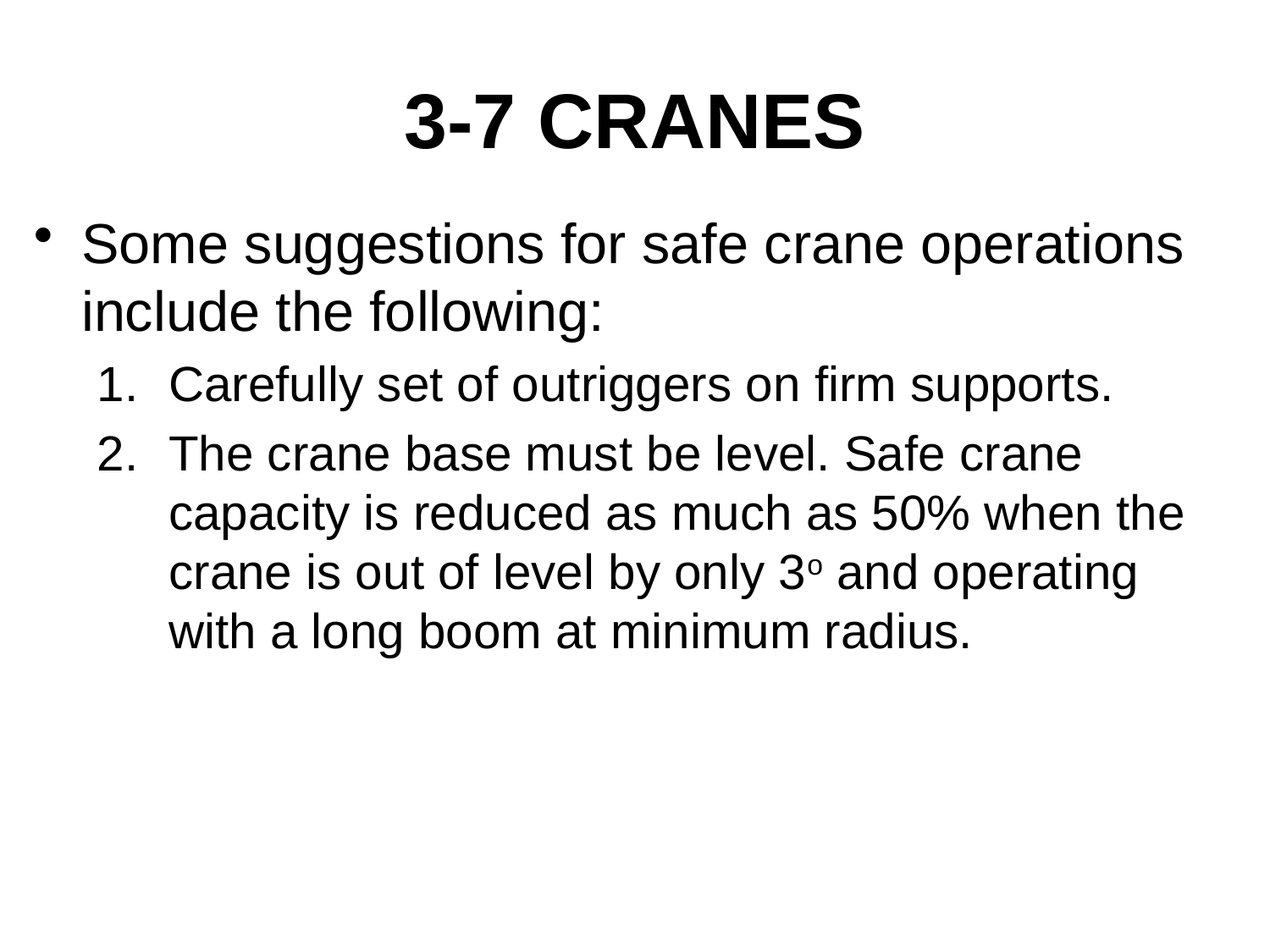

# 3-7 CRANES
Some suggestions for safe crane operations include the following:
Carefully set of outriggers on firm supports.
The crane base must be level. Safe crane capacity is reduced as much as 50% when the crane is out of level by only 3o and operating with a long boom at minimum radius.